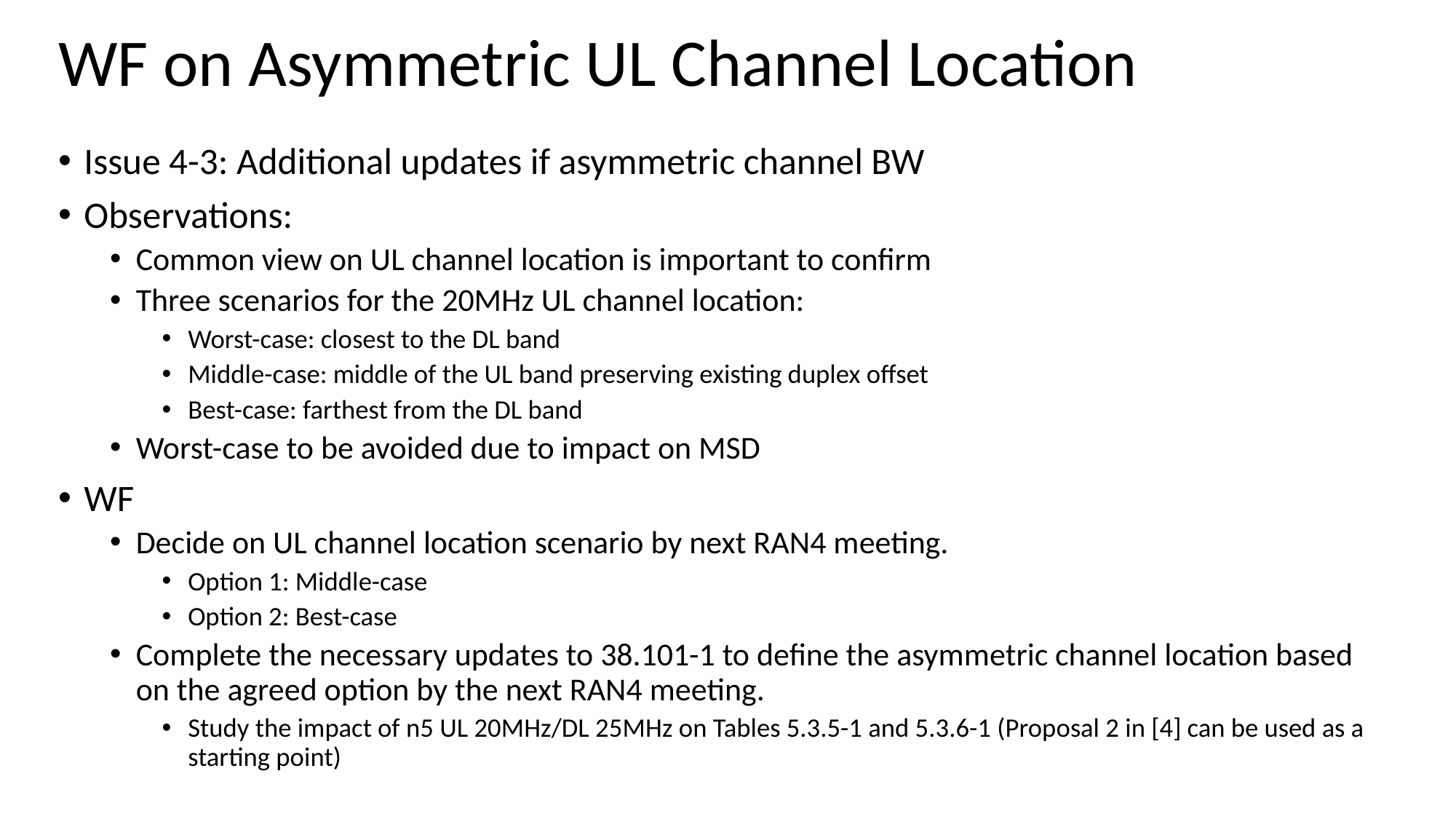

# WF on Asymmetric UL Channel Location
Issue 4-3: Additional updates if asymmetric channel BW
Observations:
Common view on UL channel location is important to confirm
Three scenarios for the 20MHz UL channel location:
Worst-case: closest to the DL band
Middle-case: middle of the UL band preserving existing duplex offset
Best-case: farthest from the DL band
Worst-case to be avoided due to impact on MSD
WF
Decide on UL channel location scenario by next RAN4 meeting.
Option 1: Middle-case
Option 2: Best-case
Complete the necessary updates to 38.101-1 to define the asymmetric channel location based on the agreed option by the next RAN4 meeting.
Study the impact of n5 UL 20MHz/DL 25MHz on Tables 5.3.5-1 and 5.3.6-1 (Proposal 2 in [4] can be used as a starting point)